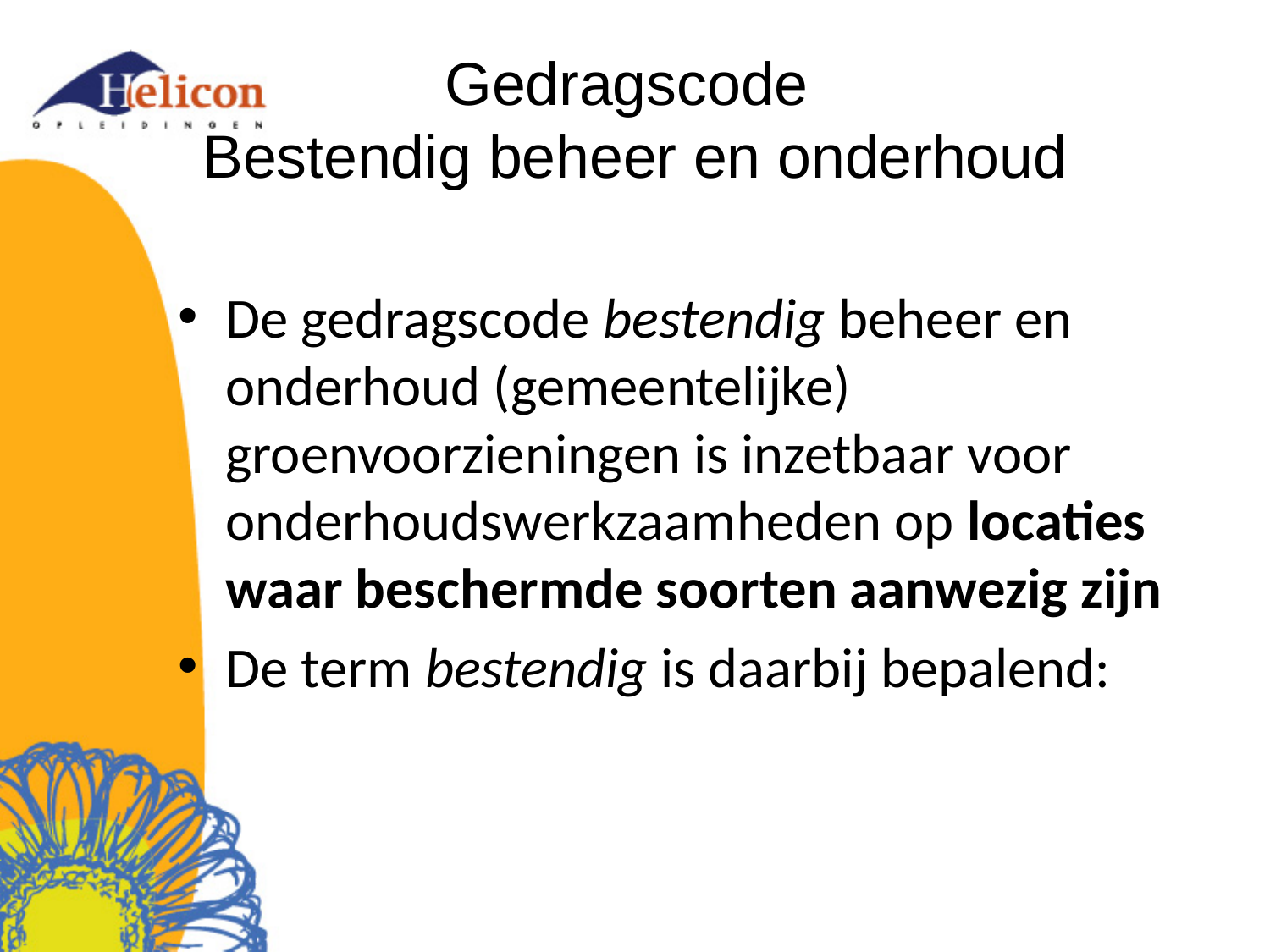

# Gedragscode Bestendig beheer en onderhoud
De gedragscode bestendig beheer en onderhoud (gemeentelijke) groenvoorzieningen is inzetbaar voor onderhoudswerkzaamheden op locaties waar beschermde soorten aanwezig zijn
De term bestendig is daarbij bepalend: